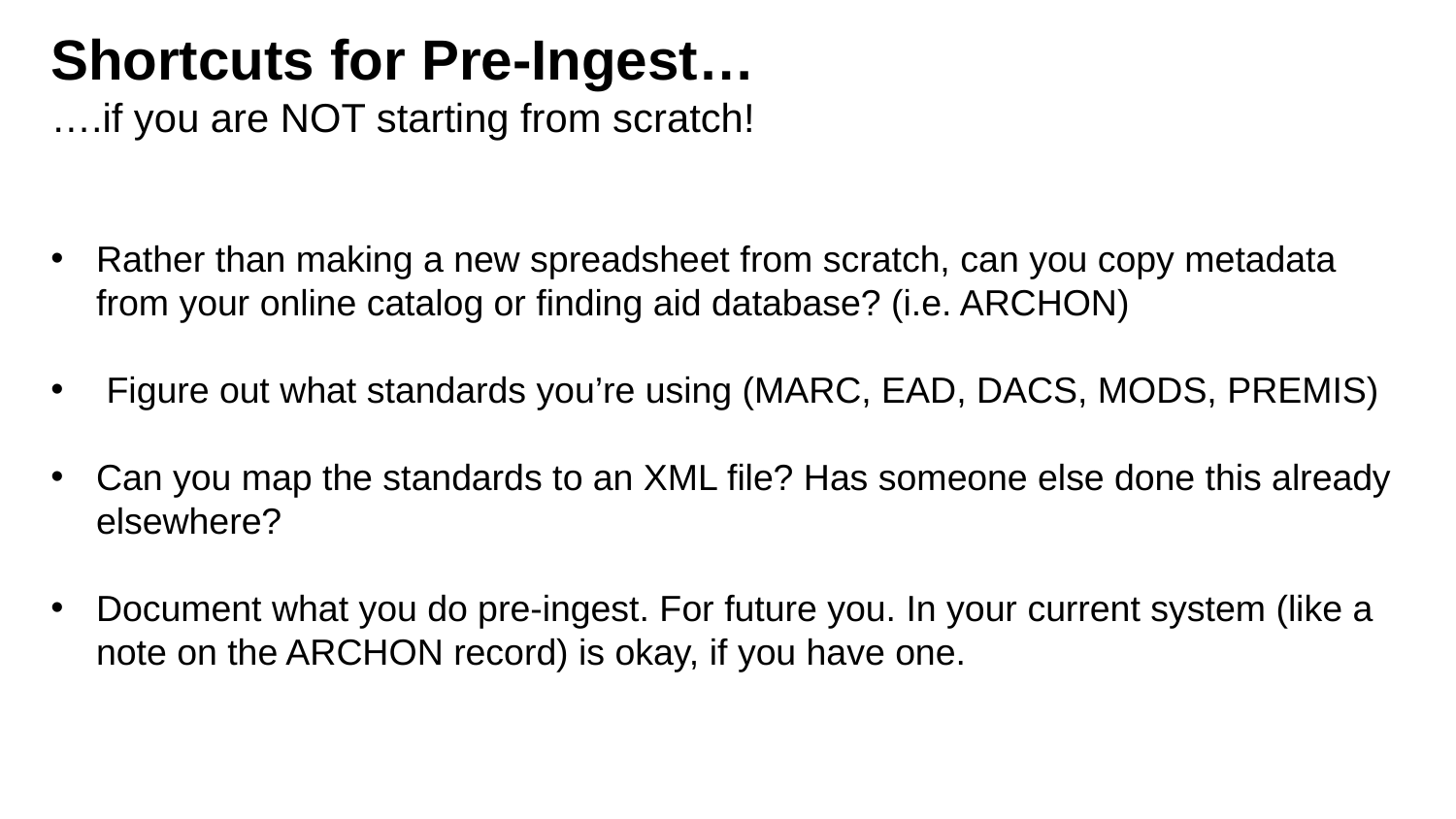

# Shortcuts for Pre-Ingest… ….if you are NOT starting from scratch!
Rather than making a new spreadsheet from scratch, can you copy metadata from your online catalog or finding aid database? (i.e. ARCHON)
 Figure out what standards you’re using (MARC, EAD, DACS, MODS, PREMIS)
Can you map the standards to an XML file? Has someone else done this already elsewhere?
Document what you do pre-ingest. For future you. In your current system (like a note on the ARCHON record) is okay, if you have one.